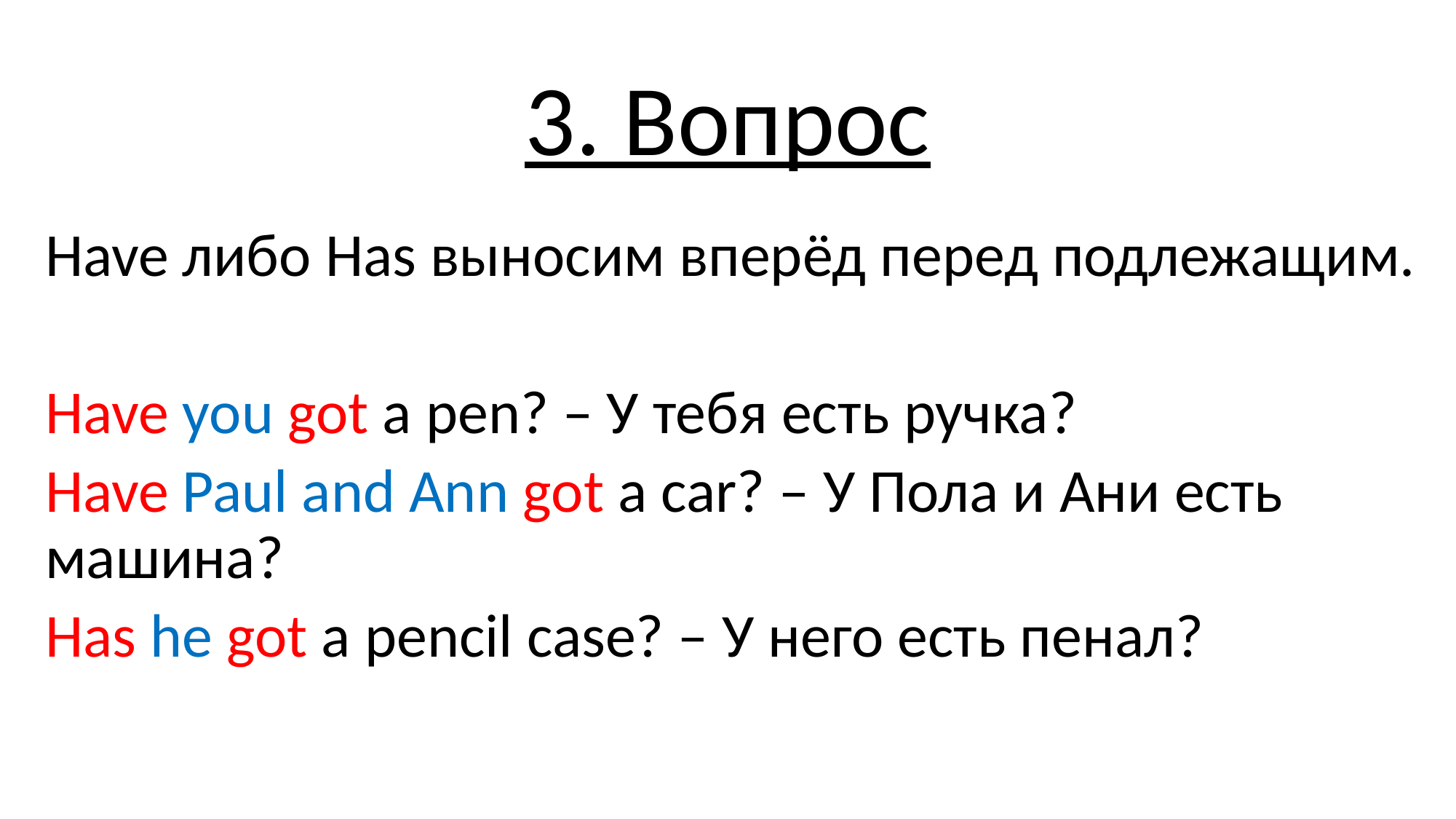

# 3. Вопрос
Have либо Has выносим вперёд перед подлежащим.

Have you got a pen? – У тебя есть ручка?
Have Paul and Ann got a car? – У Пола и Ани есть машина?
Has he got a pencil case? – У него есть пенал?